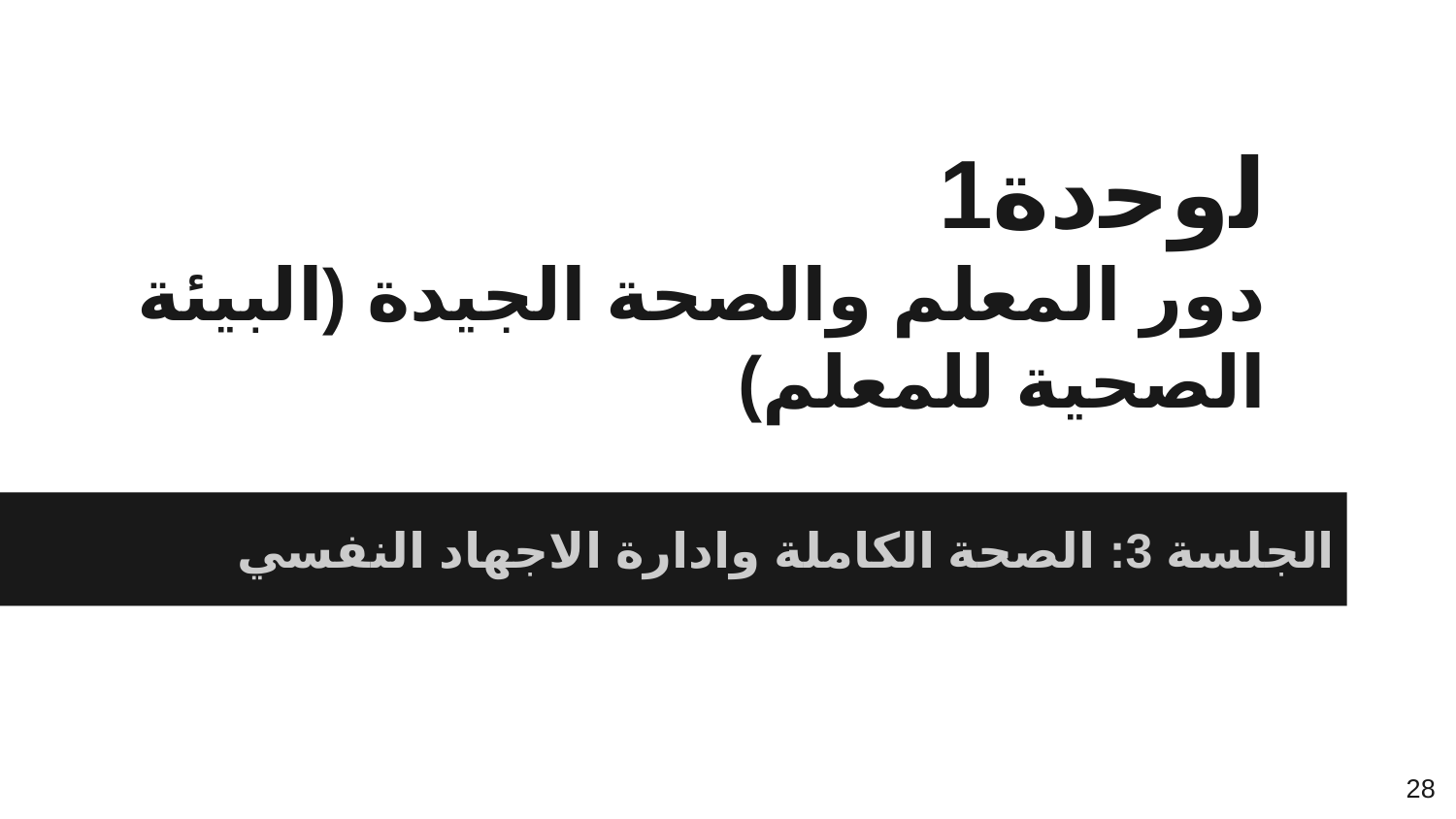

# ﻟوﺣدة1 دور المعلم والصحة الجيدة (البيئة الصحية للمعلم)
الجلسة 3: الصحة الكاملة وادارة الاجهاد النفسي
28